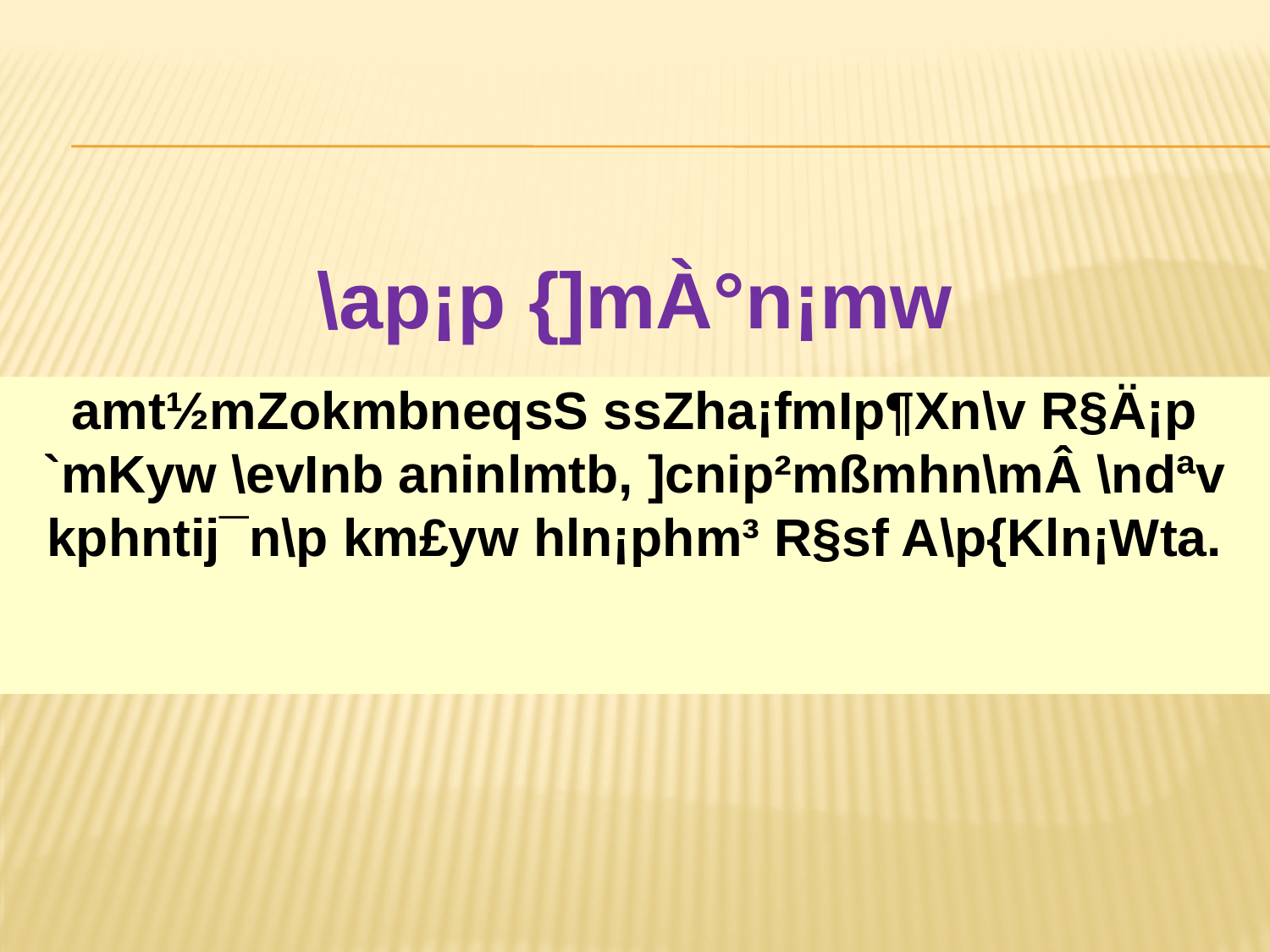

\ap¡p {]mÀ°n¡mw

amt½mZokmbneqsS ssZha¡fmIp¶Xn\v R§Ä¡p `mKyw \evInb aninlmtb, ]cnip²mßmhn\mÂ \ndªv kphntij¯n\p km£yw hln¡phm³ R§sf A\p{Kln¡Wta.